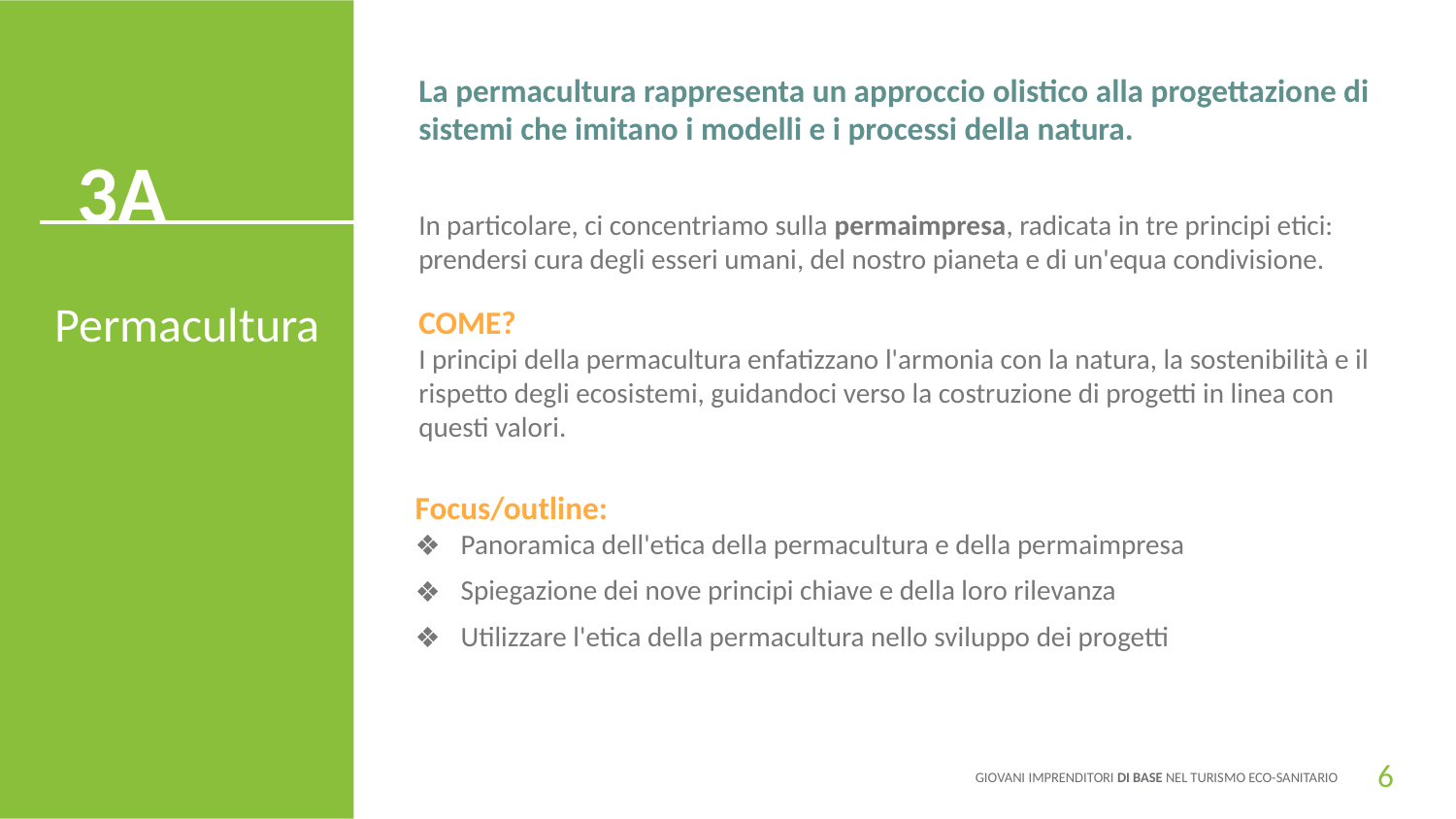

La permacultura rappresenta un approccio olistico alla progettazione di sistemi che imitano i modelli e i processi della natura.

COME?
I principi della permacultura enfatizzano l'armonia con la natura, la sostenibilità e il rispetto degli ecosistemi, guidandoci verso la costruzione di progetti in linea con questi valori.

In particolare, ci concentriamo sulla permaimpresa, radicata in tre principi etici:
prendersi cura degli esseri umani, del nostro pianeta e di un'equa condivisione.
3A
Permacultura

Focus/outline:
Panoramica dell'etica della permacultura e della permaimpresa
Spiegazione dei nove principi chiave e della loro rilevanza
Utilizzare l'etica della permacultura nello sviluppo dei progetti
6